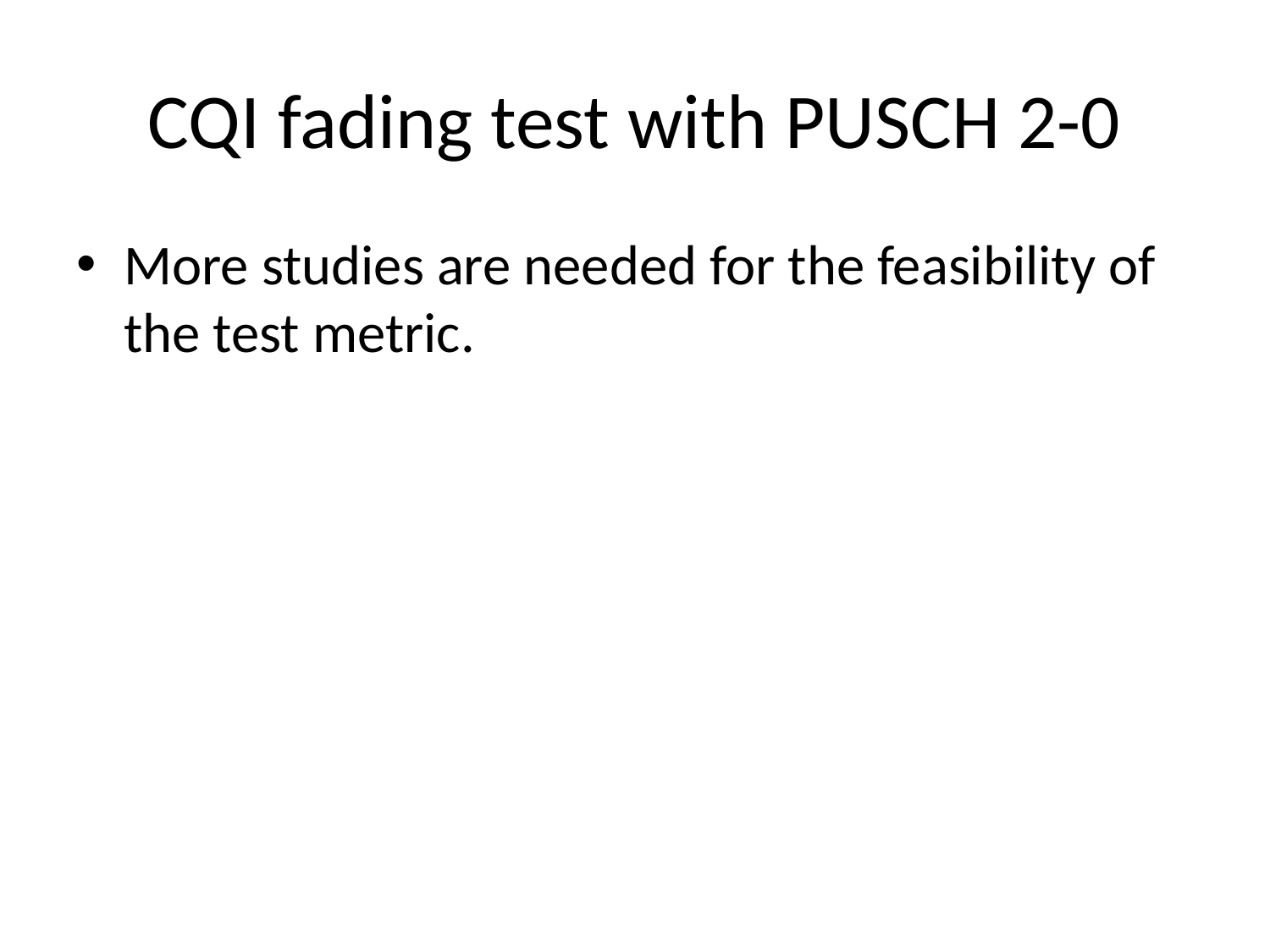

# CQI fading test with PUSCH 2-0
More studies are needed for the feasibility of the test metric.